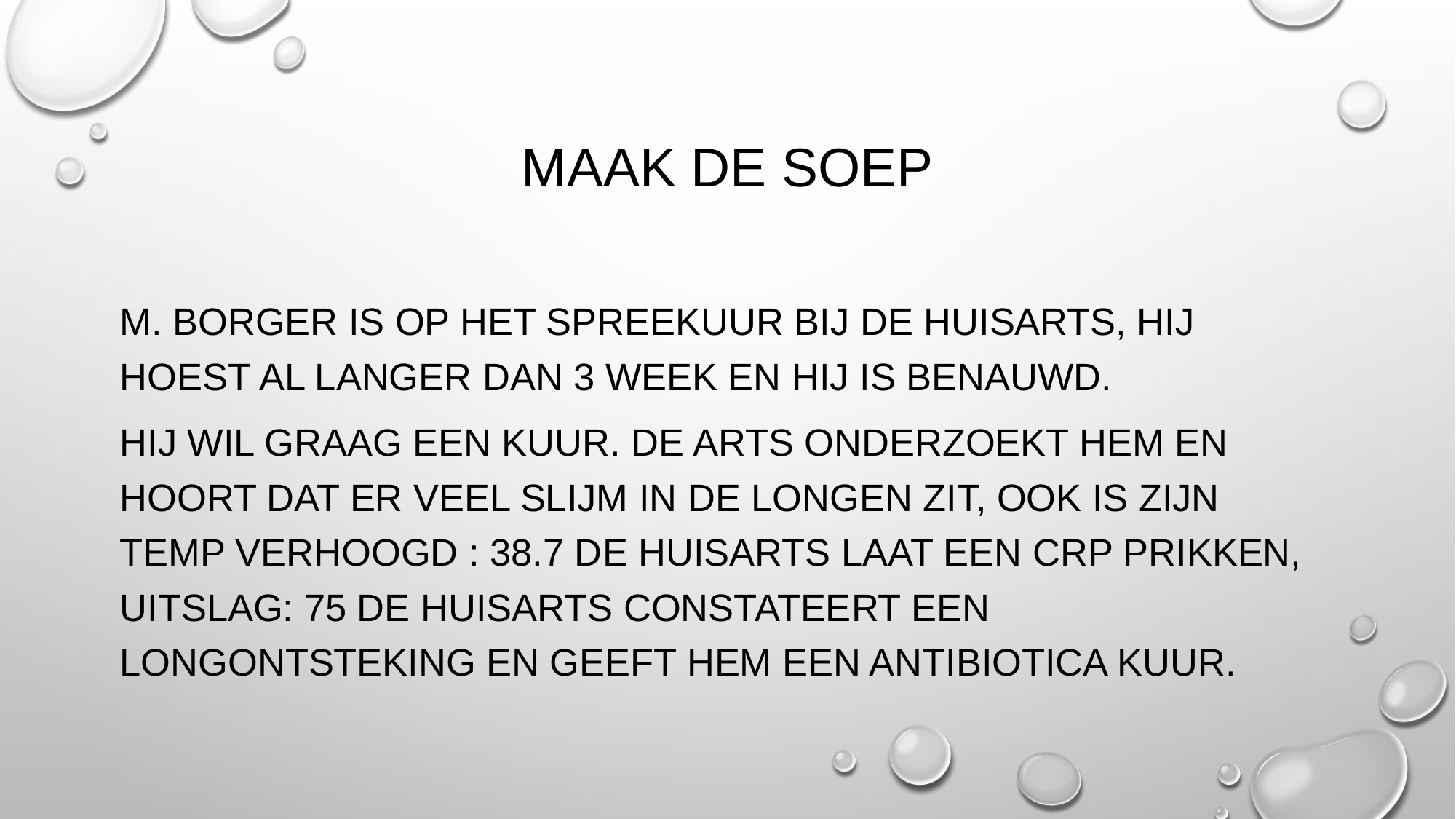

# Maak de soep
M. Borger is op het spreekuur bij de huisarts, hij hoest al langer dan 3 week en hij is benauwd.
Hij wil graag een kuur. De arts onderzoekt hem en hoort dat er veel slijm in de longen zit, ook is zijn temp verhoogd : 38.7 de huisarts laat een crp prikken, uitslag: 75 De huisarts constateert een longontsteking en geeft hem een antibiotica kuur.